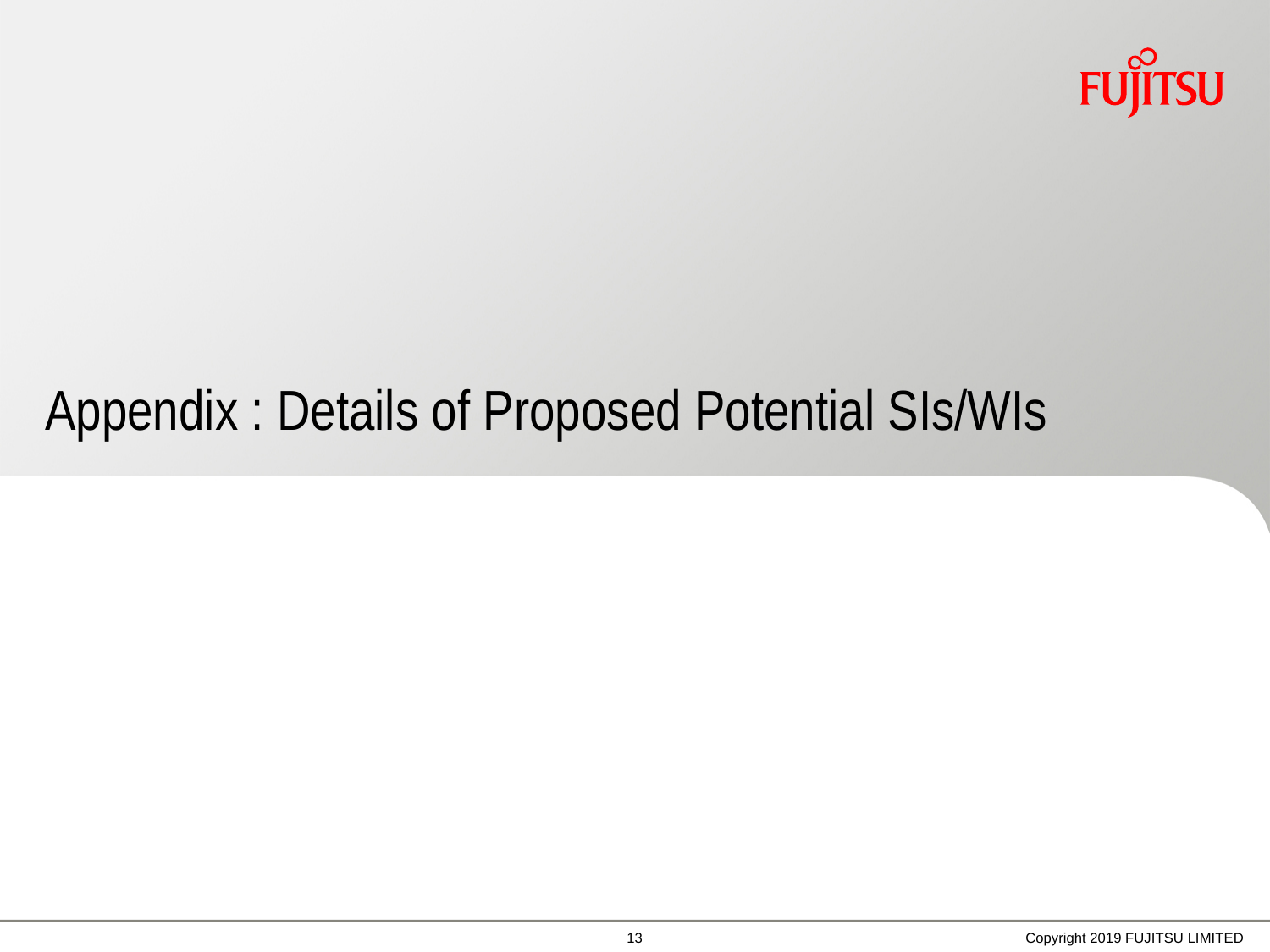

# Appendix : Details of Proposed Potential SIs/WIs

13
Copyright 2019 FUJITSU LIMITED